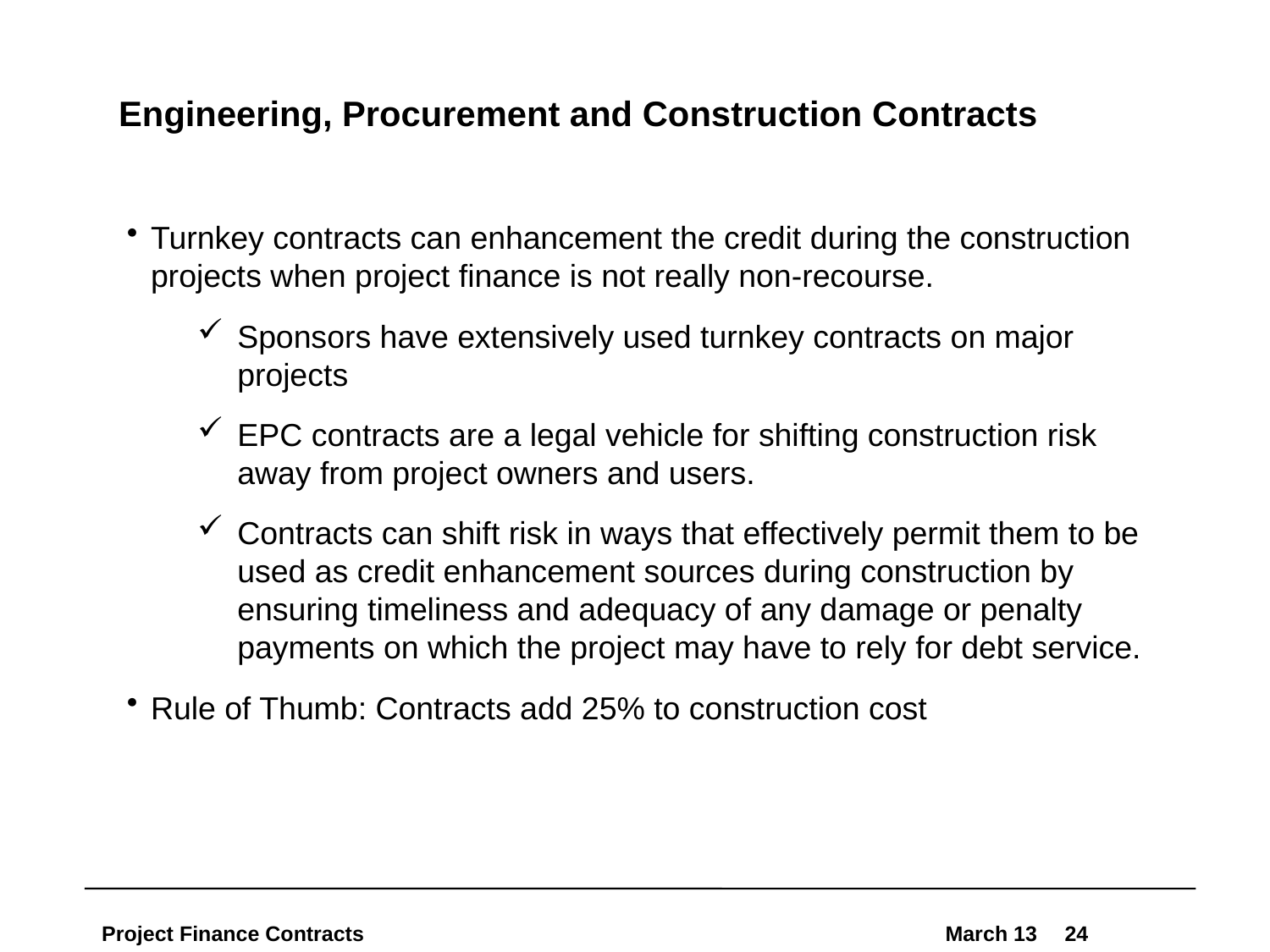

# Engineering, Procurement and Construction Contracts
Turnkey contracts can enhancement the credit during the construction projects when project finance is not really non-recourse.
Sponsors have extensively used turnkey contracts on major projects
EPC contracts are a legal vehicle for shifting construction risk away from project owners and users.
Contracts can shift risk in ways that effectively permit them to be used as credit enhancement sources during construction by ensuring timeliness and adequacy of any damage or penalty payments on which the project may have to rely for debt service.
Rule of Thumb: Contracts add 25% to construction cost